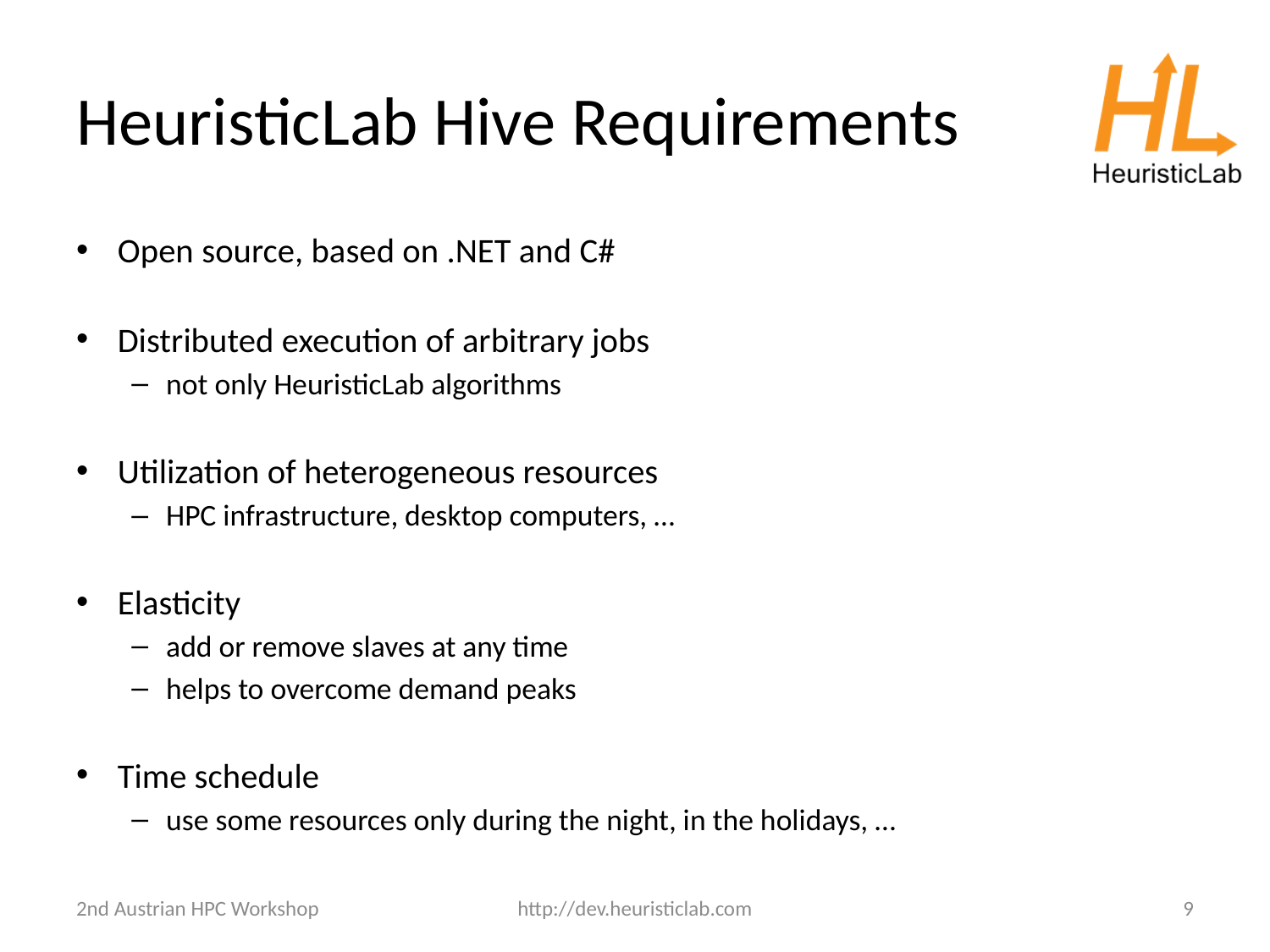

# HeuristicLab Hive Requirements
Open source, based on .NET and C#

Distributed execution of arbitrary jobs
not only HeuristicLab algorithms

Utilization of heterogeneous resources
HPC infrastructure, desktop computers, …

Elasticity
add or remove slaves at any time
helps to overcome demand peaks

Time schedule
use some resources only during the night, in the holidays, …

2nd Austrian HPC Workshop
http://dev.heuristiclab.com
9